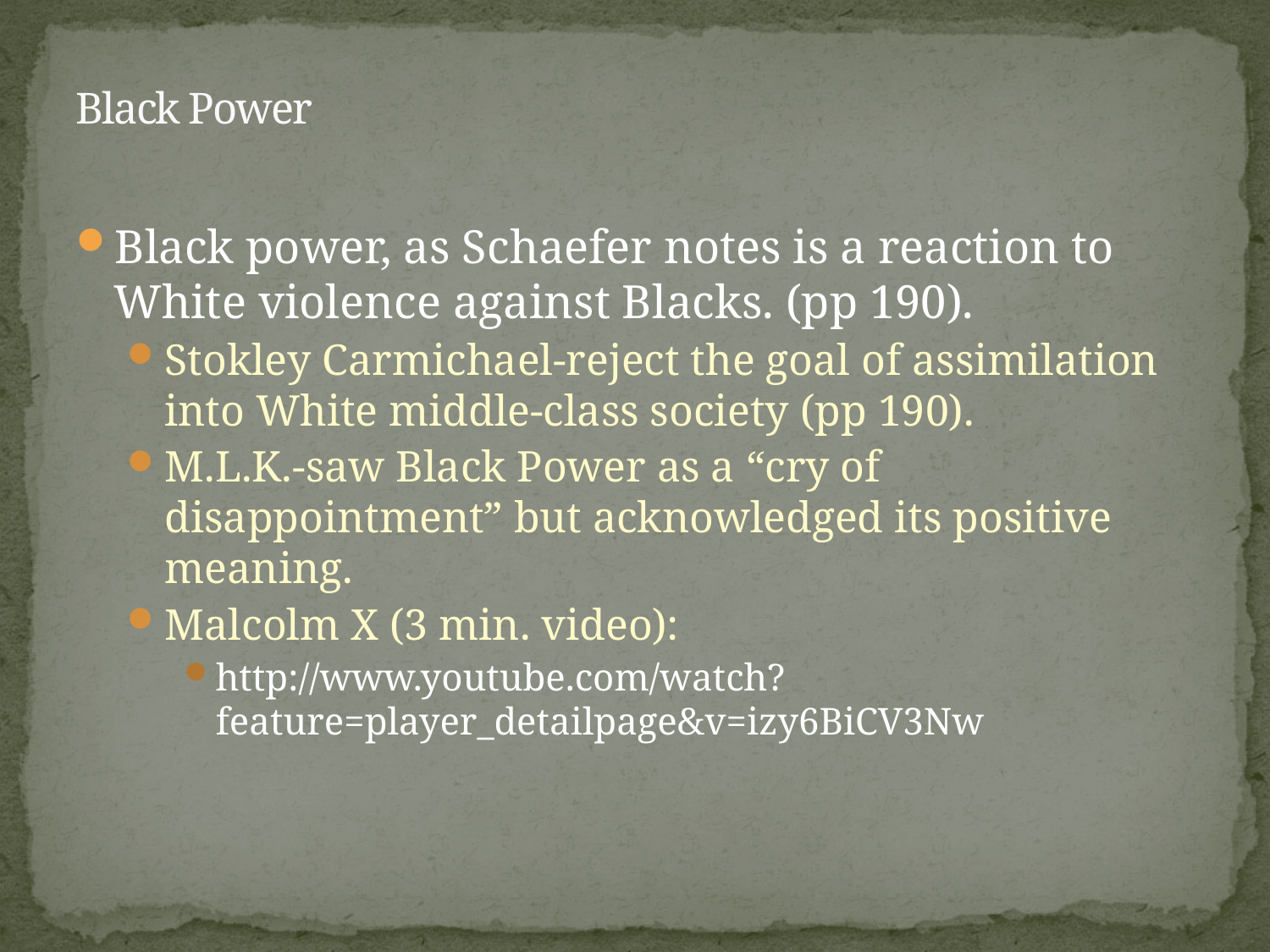

# Black Power
Black power, as Schaefer notes is a reaction to White violence against Blacks. (pp 190).
Stokley Carmichael-reject the goal of assimilation into White middle-class society (pp 190).
M.L.K.-saw Black Power as a “cry of disappointment” but acknowledged its positive meaning.
Malcolm X (3 min. video):
http://www.youtube.com/watch?feature=player_detailpage&v=izy6BiCV3Nw